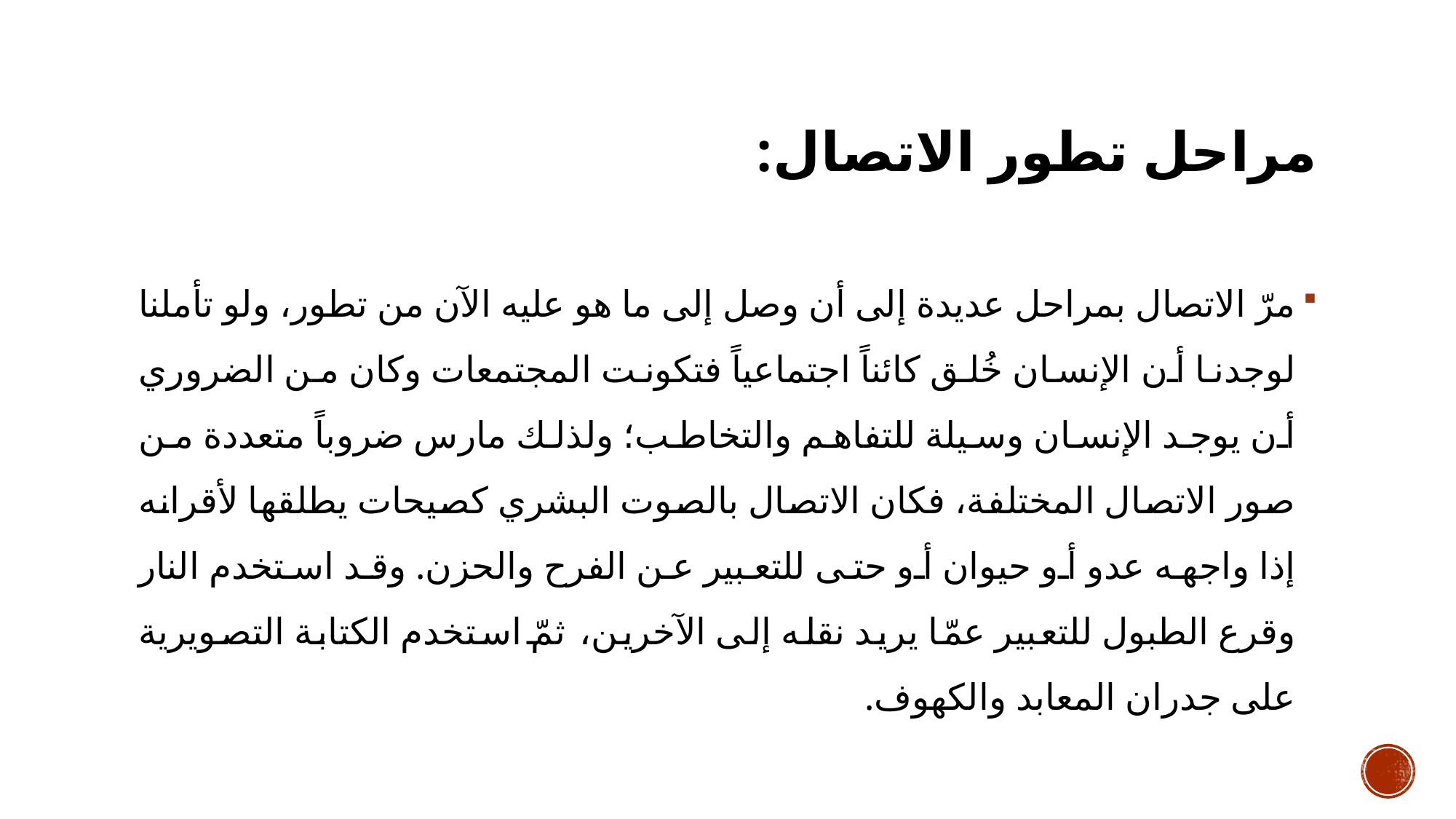

# مراحل تطور الاتصال:
مرّ الاتصال بمراحل عديدة إلى أن وصل إلى ما هو عليه الآن من تطور، ولو تأملنا لوجدنا أن الإنسان خُلق كائناً اجتماعياً فتكونت المجتمعات وكان من الضروري أن يوجد الإنسان وسيلة للتفاهم والتخاطب؛ ولذلك مارس ضروباً متعددة من صور الاتصال المختلفة، فكان الاتصال بالصوت البشري كصيحات يطلقها لأقرانه إذا واجهه عدو أو حيوان أو حتى للتعبير عن الفرح والحزن. وقد استخدم النار وقرع الطبول للتعبير عمّا يريد نقله إلى الآخرين، ثمّ استخدم الكتابة التصويرية على جدران المعابد والكهوف.